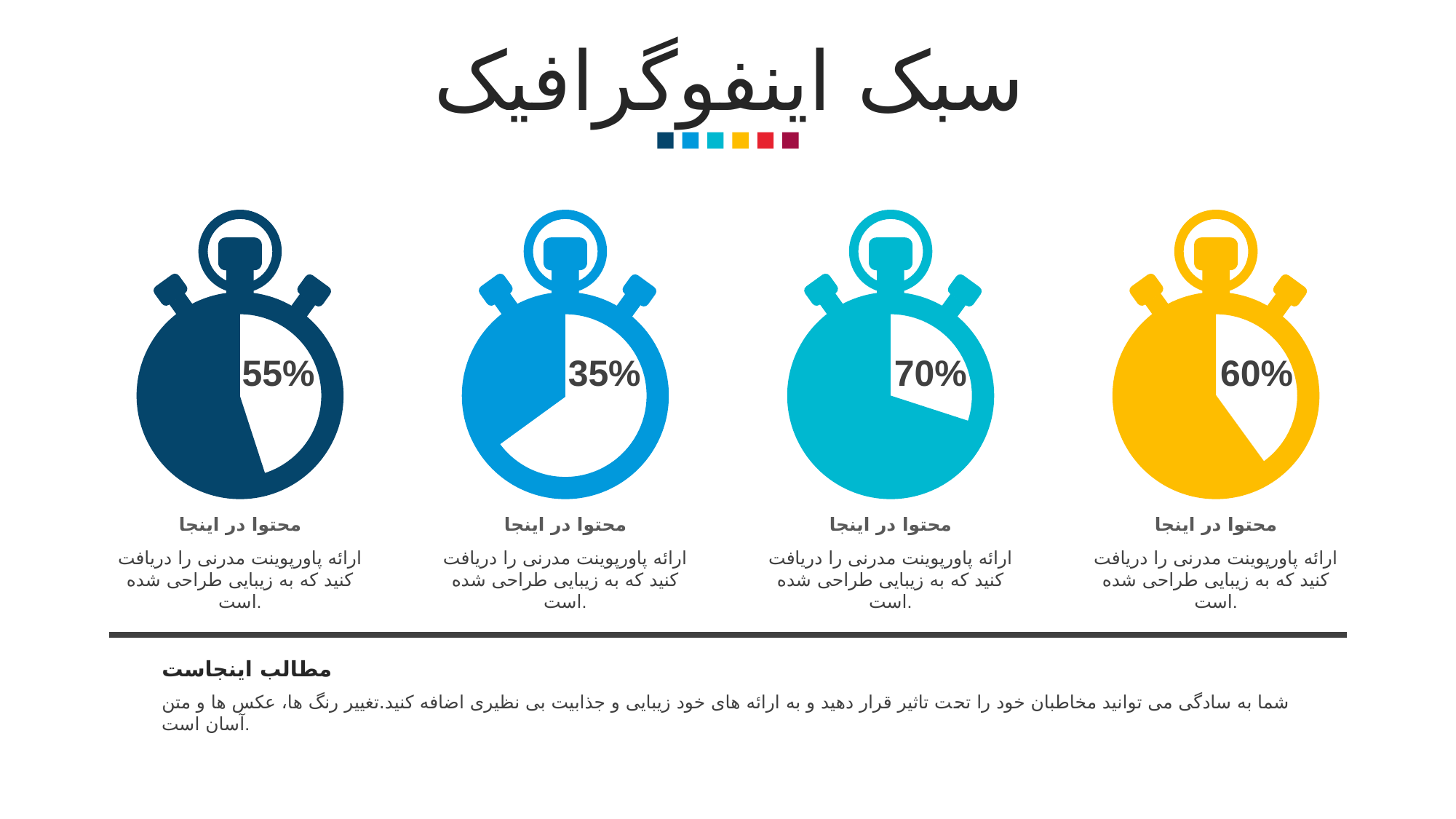

سبک اینفوگرافیک

### Chart

| Category |  |
|---|---|

### Chart

| Category |  |
|---|---|

### Chart

| Category |  |
|---|---|

### Chart

| Category |  |
|---|---|
55%
35%
70%
60%
محتوا در اینجا
ارائه پاورپوینت مدرنی را دریافت کنید که به زیبایی طراحی شده است.
محتوا در اینجا
ارائه پاورپوینت مدرنی را دریافت کنید که به زیبایی طراحی شده است.
محتوا در اینجا
ارائه پاورپوینت مدرنی را دریافت کنید که به زیبایی طراحی شده است.
محتوا در اینجا
ارائه پاورپوینت مدرنی را دریافت کنید که به زیبایی طراحی شده است.

مطالب اینجاست
شما به سادگی می توانید مخاطبان خود را تحت تاثیر قرار دهید و به ارائه های خود زیبایی و جذابیت بی نظیری اضافه کنید.تغییر رنگ ها، عکس ها و متن آسان است.